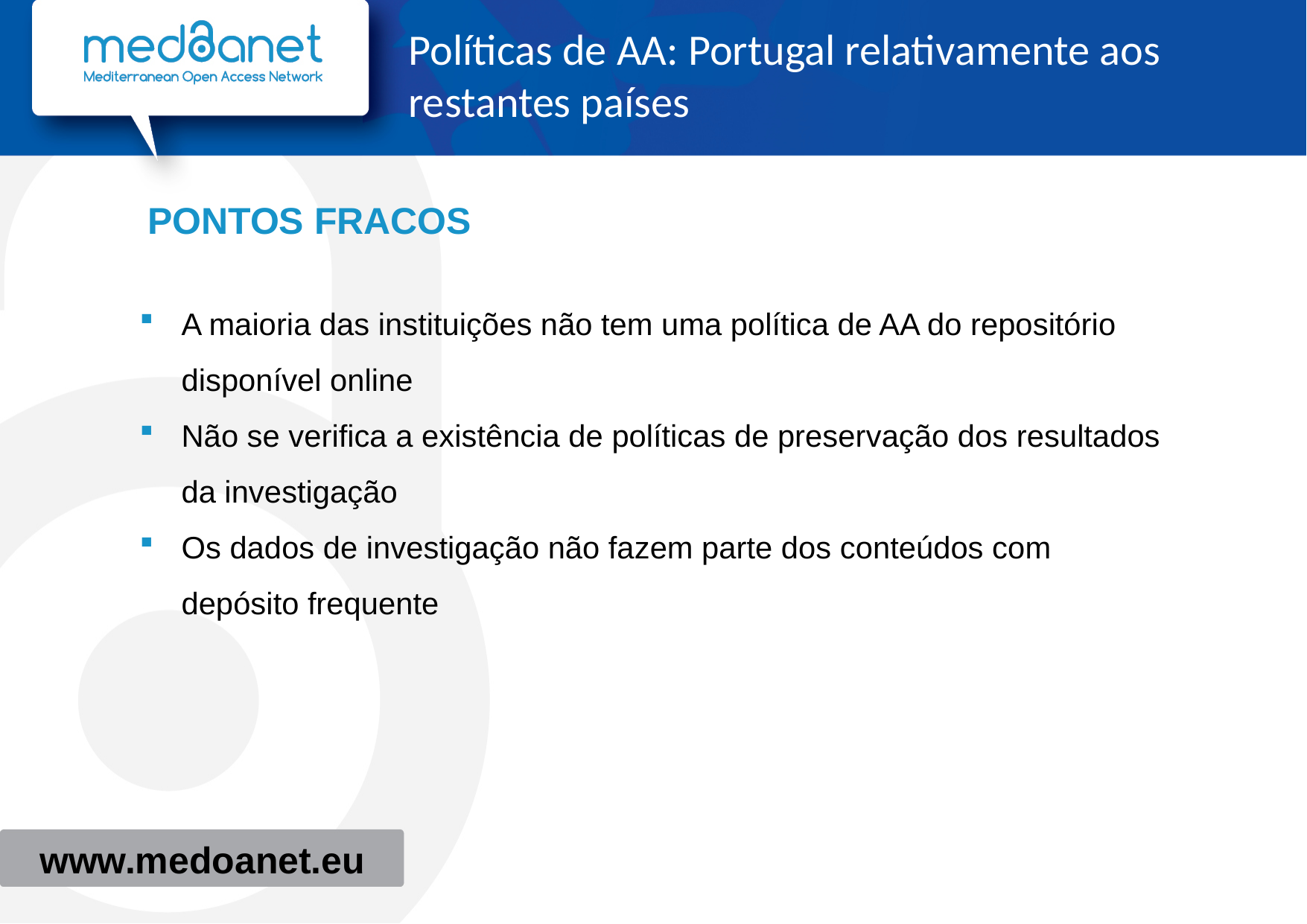

# Políticas de AA: Portugal relativamente aos restantes países
PONTOS FRACOS
A maioria das instituições não tem uma política de AA do repositório disponível online
Não se verifica a existência de políticas de preservação dos resultados da investigação
Os dados de investigação não fazem parte dos conteúdos com depósito frequente

www.medoanet.eu